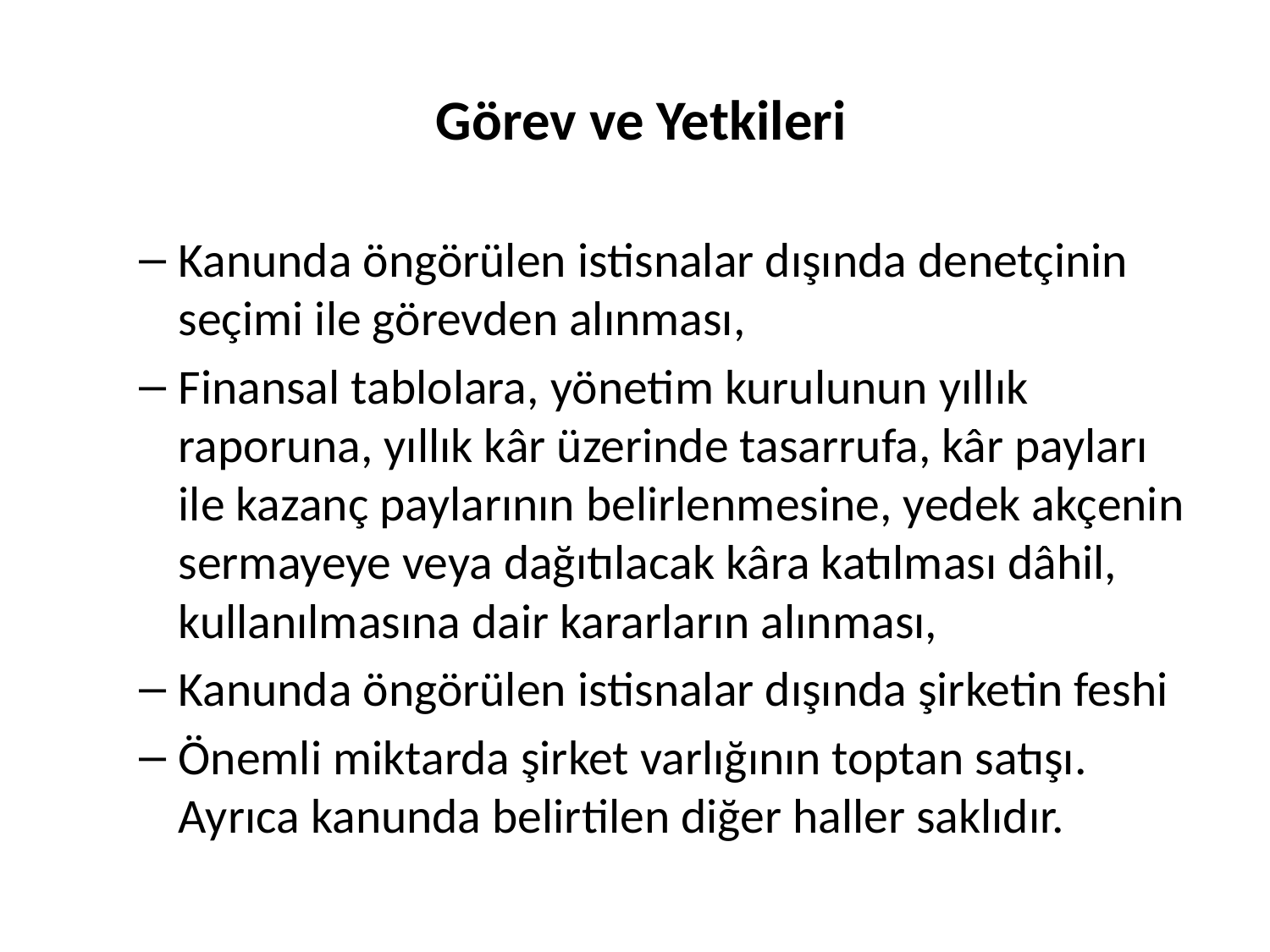

# Görev ve Yetkileri
Kanunda öngörülen istisnalar dışında denetçinin seçimi ile görevden alınması,
Finansal tablolara, yönetim kurulunun yıllık raporuna, yıllık kâr üzerinde tasarrufa, kâr payları ile kazanç paylarının belirlenmesine, yedek akçenin sermayeye veya dağıtılacak kâra katılması dâhil, kullanılmasına dair kararların alınması,
Kanunda öngörülen istisnalar dışında şirketin feshi
Önemli miktarda şirket varlığının toptan satışı. Ayrıca kanunda belirtilen diğer haller saklıdır.